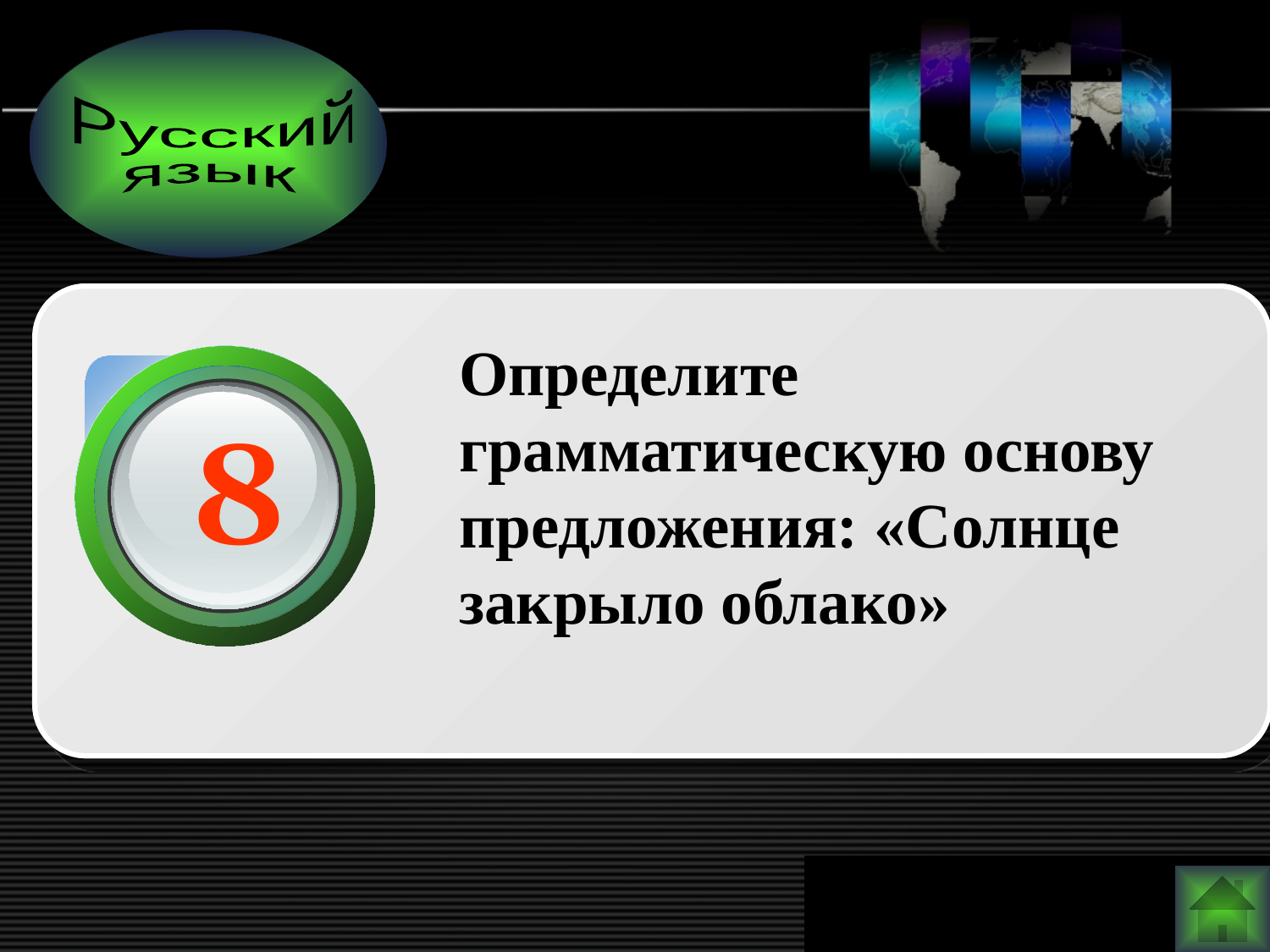

Русский
язык

Определите грамматическую основу предложения: «Солнце закрыло облако»

8

www.themegallery.com